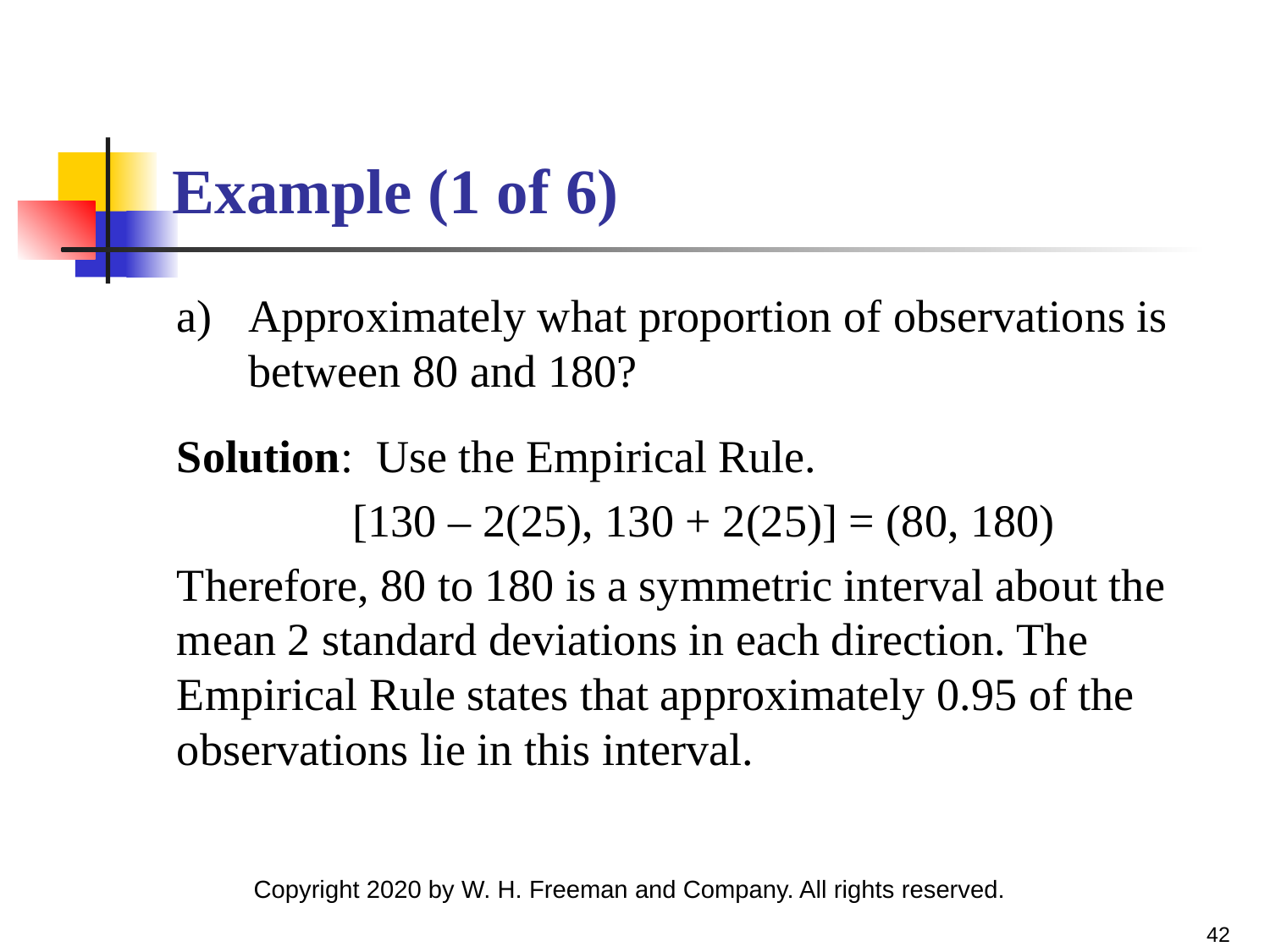

# Example (1 of 6)
Approximately what proportion of observations is between 80 and 180?
Solution:  Use the Empirical Rule.
[130 – 2(25), 130 + 2(25)] = (80, 180)
Therefore, 80 to 180 is a symmetric interval about the mean 2 standard deviations in each direction. The Empirical Rule states that approximately 0.95 of the observations lie in this interval.